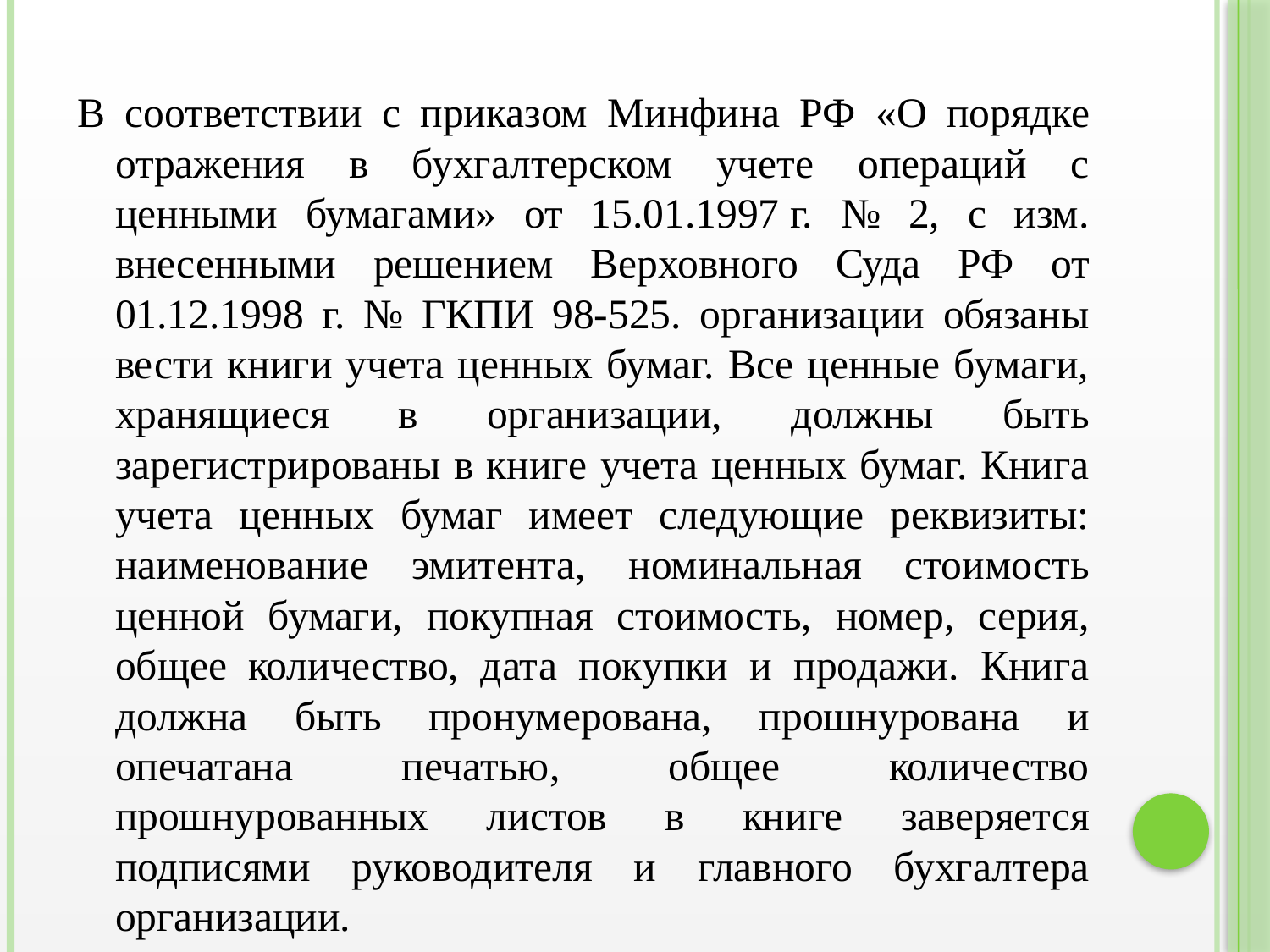

В соответствии с приказом Минфина РФ «О порядке отражения в бухгалтерском учете операций с ценными бумагами» от 15.01.1997 г. № 2, с изм. внесенными решением Верховного Суда РФ от 01.12.1998 г. № ГКПИ 98-525. организации обязаны вести книги учета ценных бумаг. Все ценные бумаги, хранящиеся в организации, должны быть зарегистрированы в книге учета ценных бумаг. Книга учета ценных бумаг имеет следующие реквизиты: наименование эмитента, номинальная стоимость ценной бумаги, покупная стоимость, номер, серия, общее количество, дата покупки и продажи. Книга должна быть пронумерована, прошнурована и опечатана печатью, общее количество прошнурованных листов в книге заверяется подписями руководителя и главного бухгалтера организации.